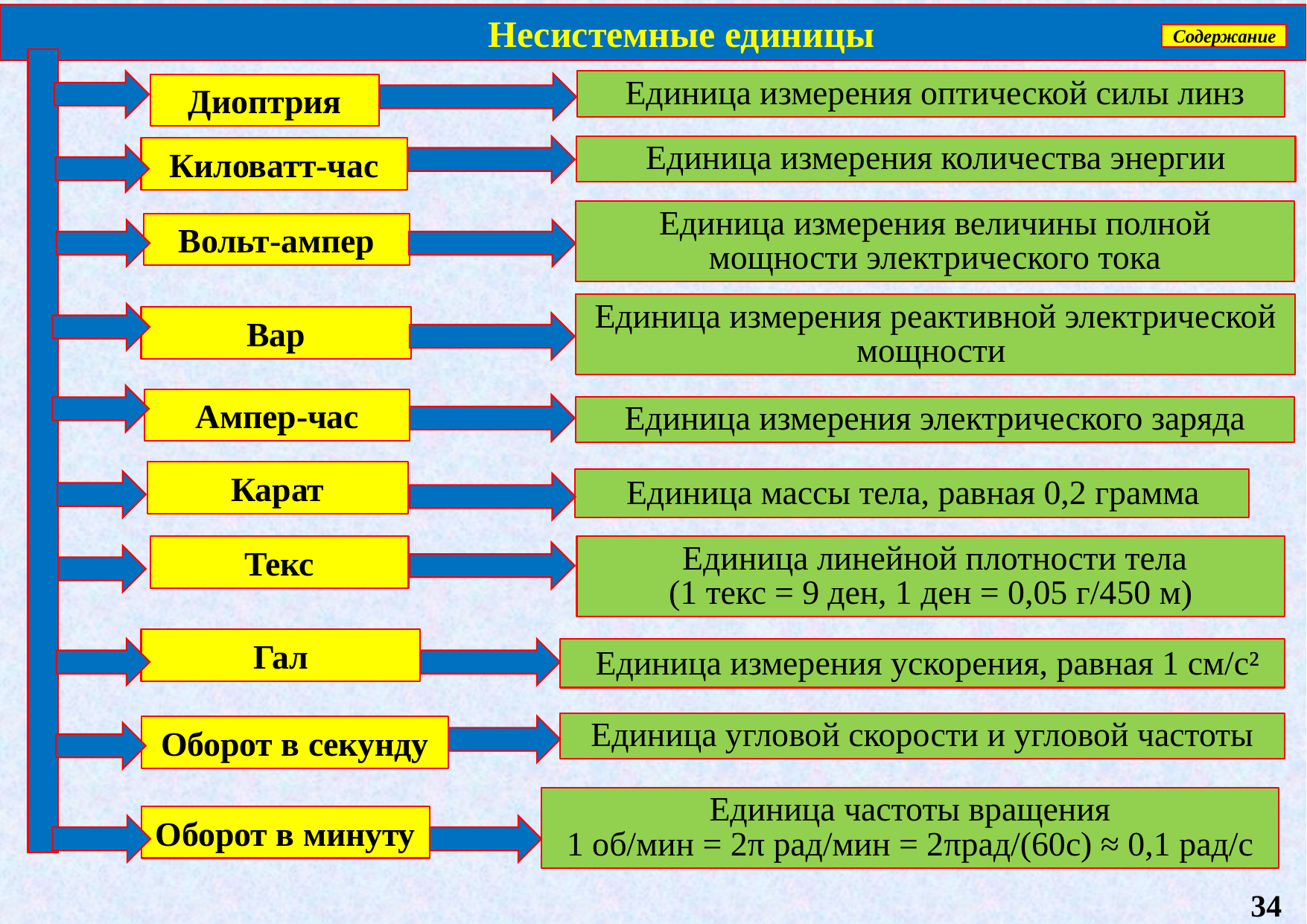

Несистемные единицы
Содержание

 Единица измерения оптической силы линз
Диоптрия

Единица измерения количества энергии
Киловатт-час

Единица измерения величины полной мощности электрического тока
Вольт-ампер

Единица измерения реактивной электрической мощности
Вар

Ампер-час
Единица измерения электрического заряда

Карат
 Единица массы тела, равная 0,2 грамма

Текс
 Единица линейной плотности тела
 (1 текс = 9 ден, 1 ден = 0,05 г/450 м)

Гал
 Единица измерения ускорения, равная 1 см/с²

Единица угловой скорости и угловой частоты
Оборот в секунду

Единица частоты вращения
1 об/мин = 2π рад/мин = 2πрад/(60с) ≈ 0,1 рад/с

Оборот в минуту
34